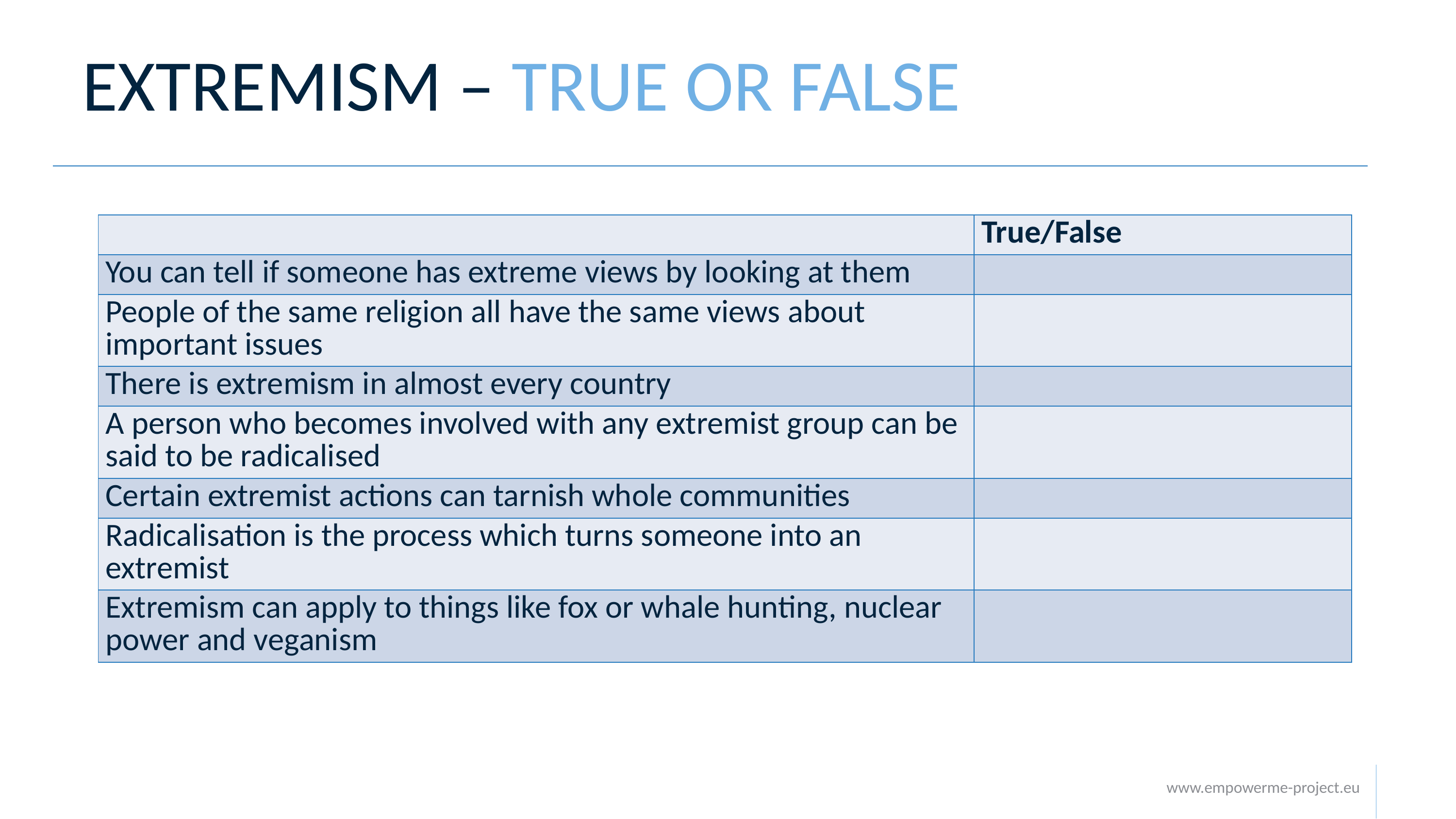

# EXTREMISM – TRUE OR FALSE
|  | True/False |
| --- | --- |
| You can tell if someone has extreme views by looking at them |  |
| People of the same religion all have the same views about important issues |  |
| There is extremism in almost every country |  |
| A person who becomes involved with any extremist group can be said to be radicalised |  |
| Certain extremist actions can tarnish whole communities |  |
| Radicalisation is the process which turns someone into an extremist |  |
| Extremism can apply to things like fox or whale hunting, nuclear power and veganism |  |
www.empowerme-project.eu